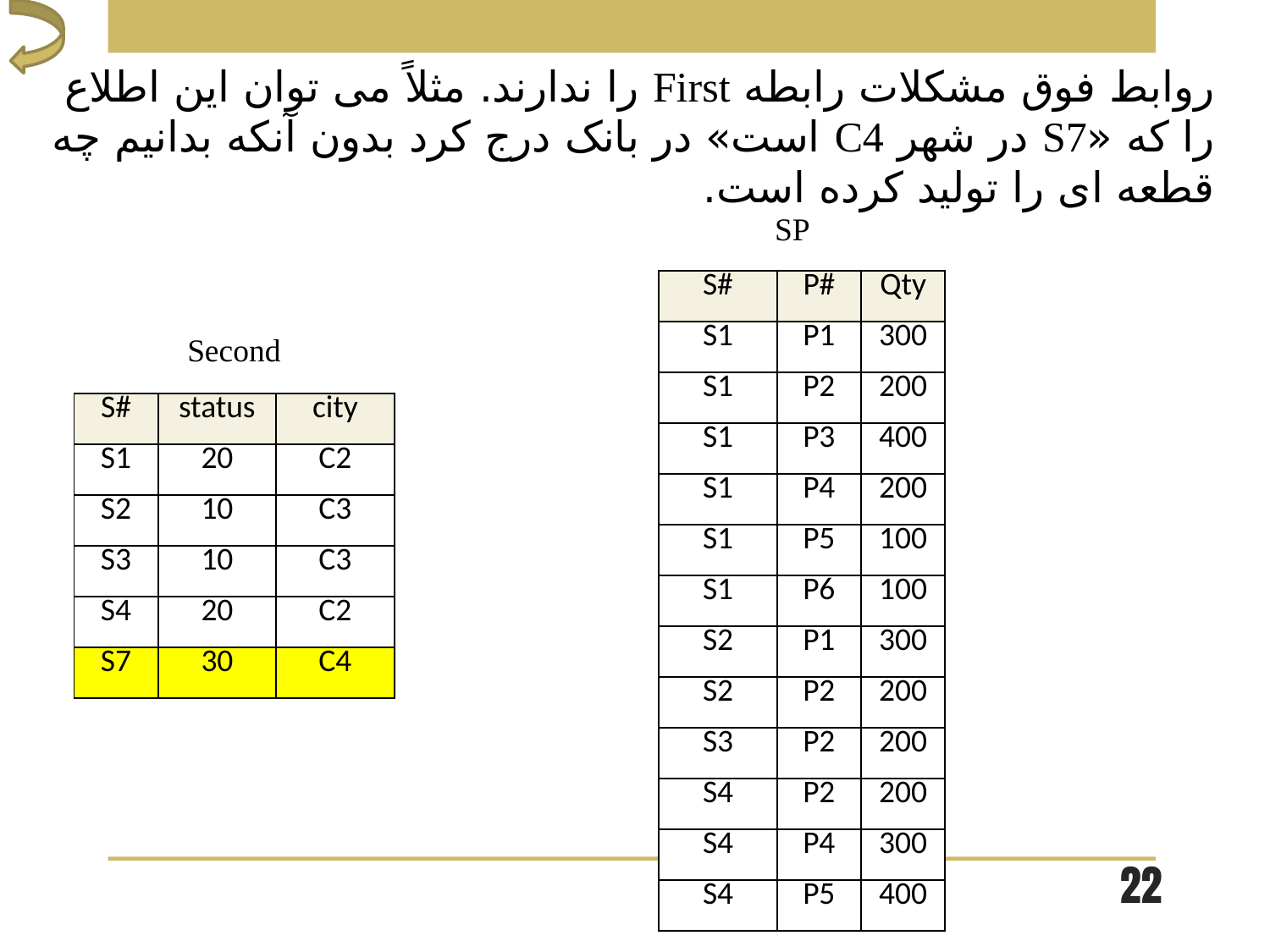

روابط فوق مشکلات رابطه First را ندارند. مثلاً می توان این اطلاع را که «S7 در شهر C4 است» در بانک درج کرد بدون آنکه بدانیم چه قطعه ای را تولید کرده است.

SP
| S# | P# | Qty |
| --- | --- | --- |
| S1 | P1 | 300 |
| S1 | P2 | 200 |
| S1 | P3 | 400 |
| S1 | P4 | 200 |
| S1 | P5 | 100 |
| S1 | P6 | 100 |
| S2 | P1 | 300 |
| S2 | P2 | 200 |
| S3 | P2 | 200 |
| S4 | P2 | 200 |
| S4 | P4 | 300 |
| S4 | P5 | 400 |
Second
| S# | status | city |
| --- | --- | --- |
| S1 | 20 | C2 |
| S2 | 10 | C3 |
| S3 | 10 | C3 |
| S4 | 20 | C2 |
| S7 | 30 | C4 |
22